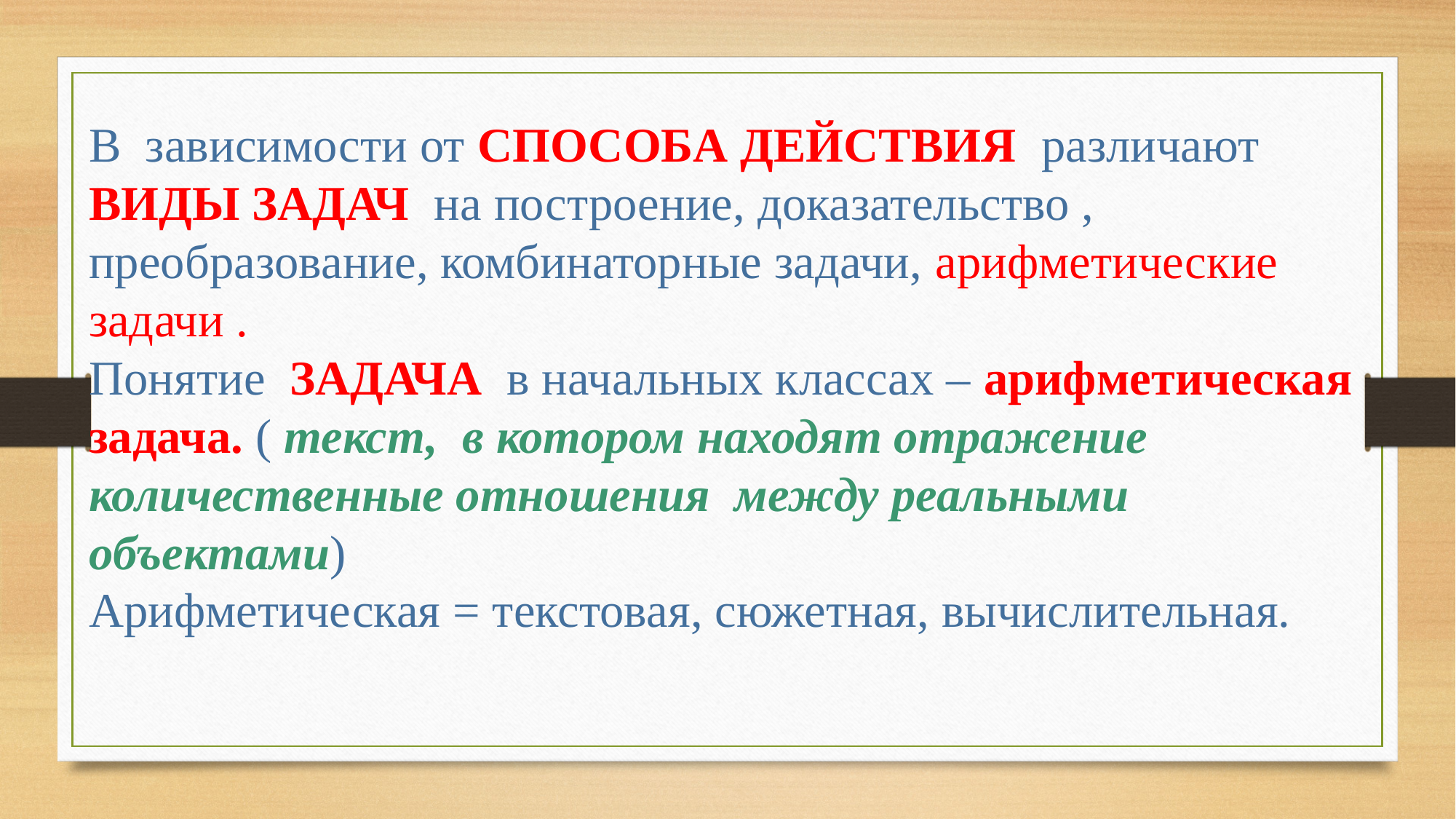

В  зависимости от СПОСОБА ДЕЙСТВИЯ  различают ВИДЫ ЗАДАЧ  на построение, доказательство , преобразование, комбинаторные задачи, арифметические задачи .
Понятие  ЗАДАЧА  в начальных классах – арифметическая задача. ( текст,  в котором находят отражение количественные отношения  между реальными объектами)
Арифметическая = текстовая, сюжетная, вычислительная.